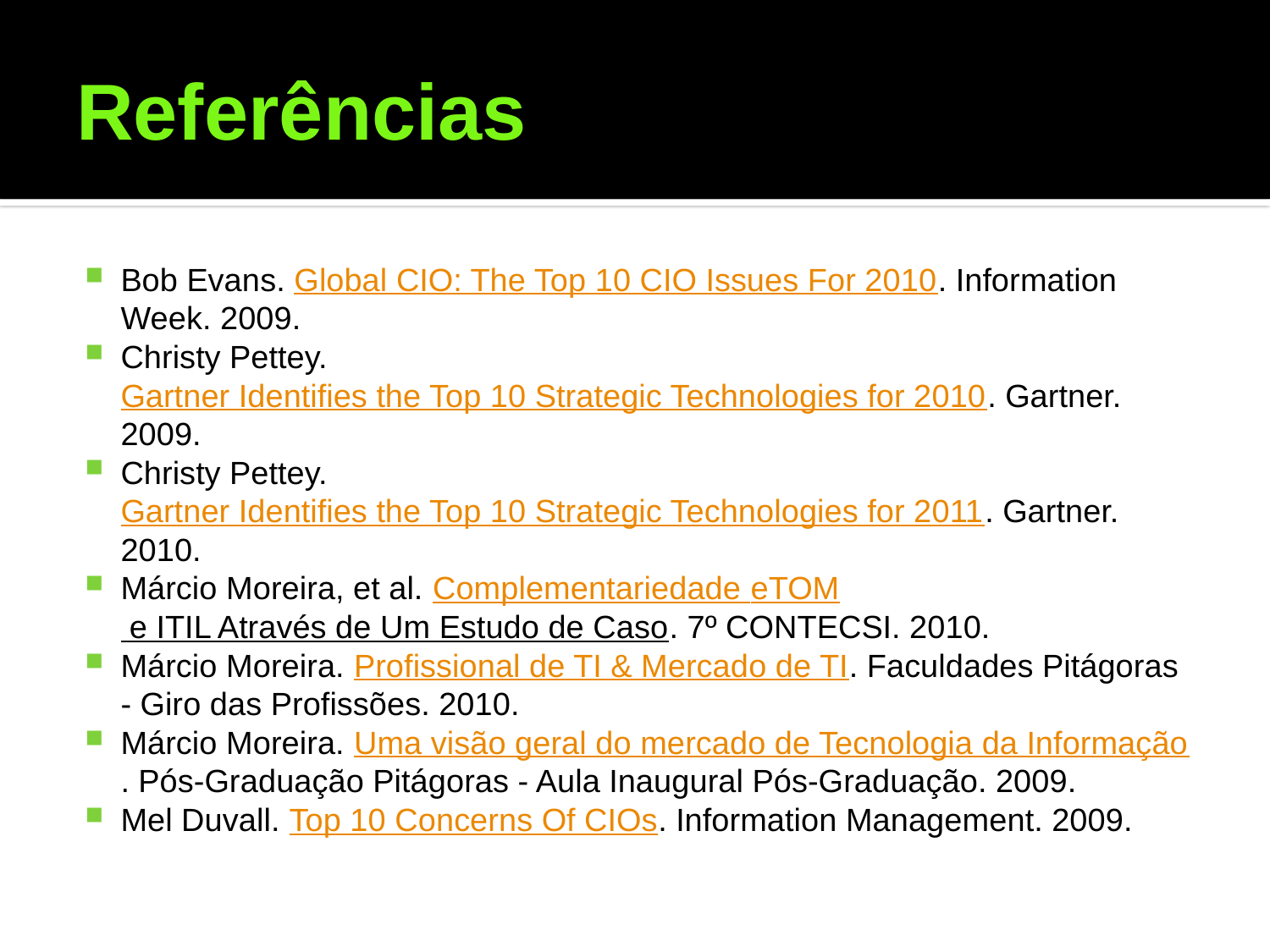

# Referências
Bob Evans. Global CIO: The Top 10 CIO Issues For 2010. Information Week. 2009.
Christy Pettey. Gartner Identifies the Top 10 Strategic Technologies for 2010. Gartner. 2009.
Christy Pettey. Gartner Identifies the Top 10 Strategic Technologies for 2011. Gartner. 2010.
Márcio Moreira, et al. Complementariedade eTOM e ITIL Através de Um Estudo de Caso. 7º CONTECSI. 2010.
Márcio Moreira. Profissional de TI & Mercado de TI. Faculdades Pitágoras - Giro das Profissões. 2010.
Márcio Moreira. Uma visão geral do mercado de Tecnologia da Informação. Pós-Graduação Pitágoras - Aula Inaugural Pós-Graduação. 2009.
Mel Duvall. Top 10 Concerns Of CIOs. Information Management. 2009.